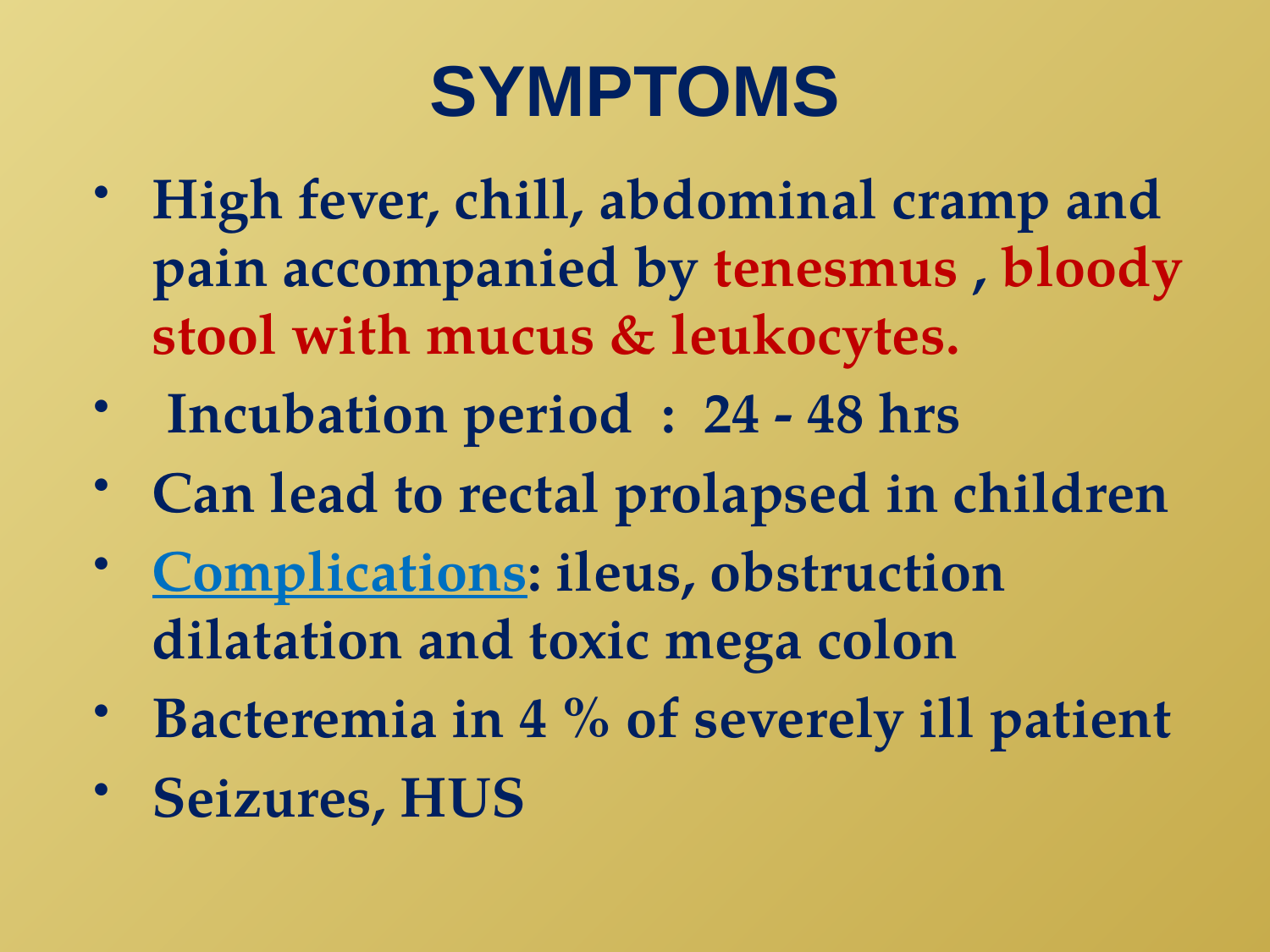

# SYMPTOMS
High fever, chill, abdominal cramp and pain accompanied by tenesmus , bloody stool with mucus & leukocytes.
 Incubation period  :  24 - 48 hrs
Can lead to rectal prolapsed in children
Complications: ileus, obstruction dilatation and toxic mega colon
Bacteremia in 4 % of severely ill patient
Seizures, HUS